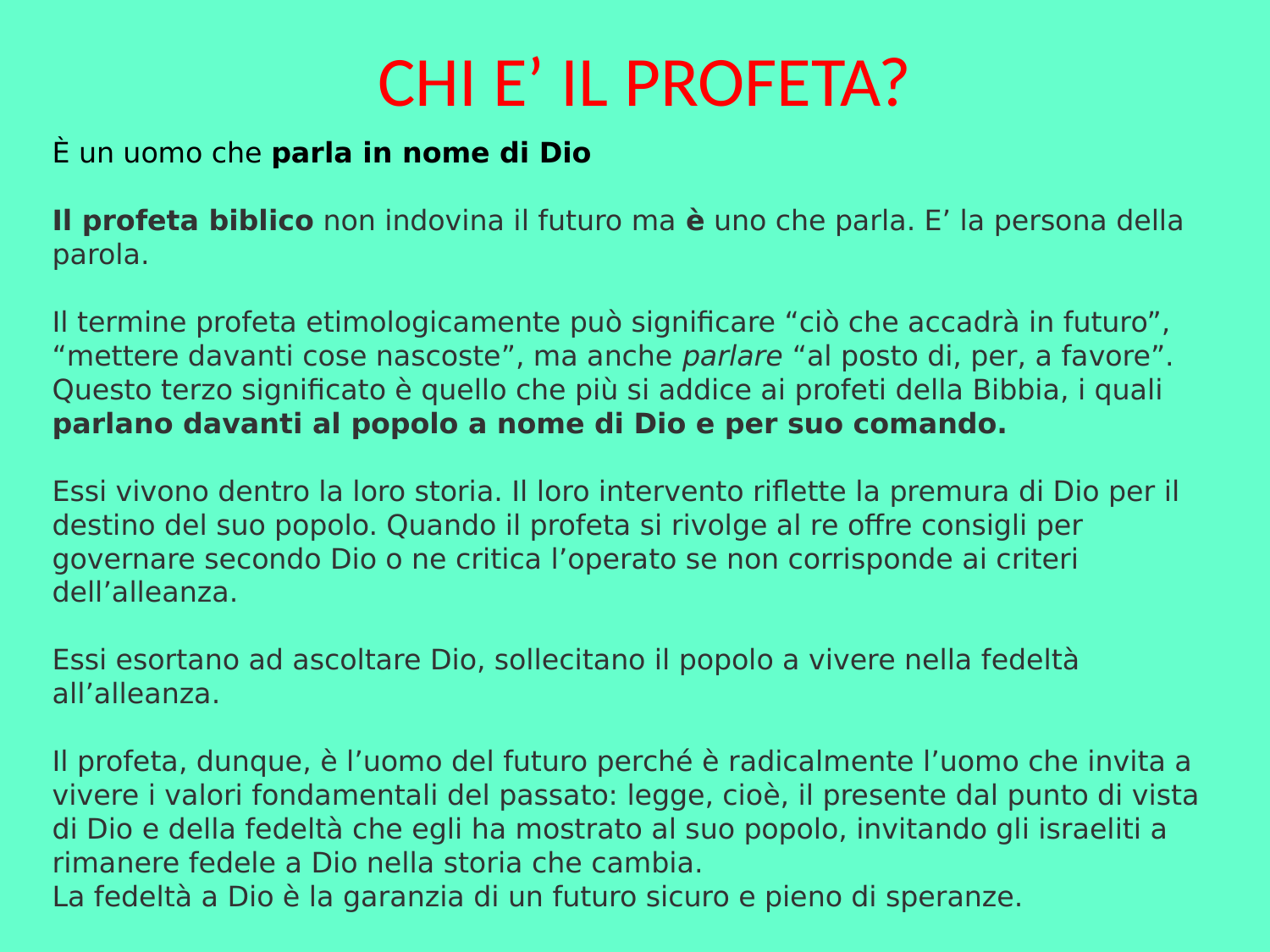

CHI E’ IL PROFETA?
È un uomo che parla in nome di Dio

Il profeta biblico non indovina il futuro ma è uno che parla. E’ la persona della parola.
Il termine profeta etimologicamente può significare “ciò che accadrà in futuro”, “mettere davanti cose nascoste”, ma anche parlare “al posto di, per, a favore”. Questo terzo significato è quello che più si addice ai profeti della Bibbia, i quali parlano davanti al popolo a nome di Dio e per suo comando.

Essi vivono dentro la loro storia. Il loro intervento riflette la premura di Dio per il destino del suo popolo. Quando il profeta si rivolge al re offre consigli per governare secondo Dio o ne critica l’operato se non corrisponde ai criteri dell’alleanza.
Essi esortano ad ascoltare Dio, sollecitano il popolo a vivere nella fedeltà all’alleanza.
Il profeta, dunque, è l’uomo del futuro perché è radicalmente l’uomo che invita a vivere i valori fondamentali del passato: legge, cioè, il presente dal punto di vista di Dio e della fedeltà che egli ha mostrato al suo popolo, invitando gli israeliti a rimanere fedele a Dio nella storia che cambia.
La fedeltà a Dio è la garanzia di un futuro sicuro e pieno di speranze.